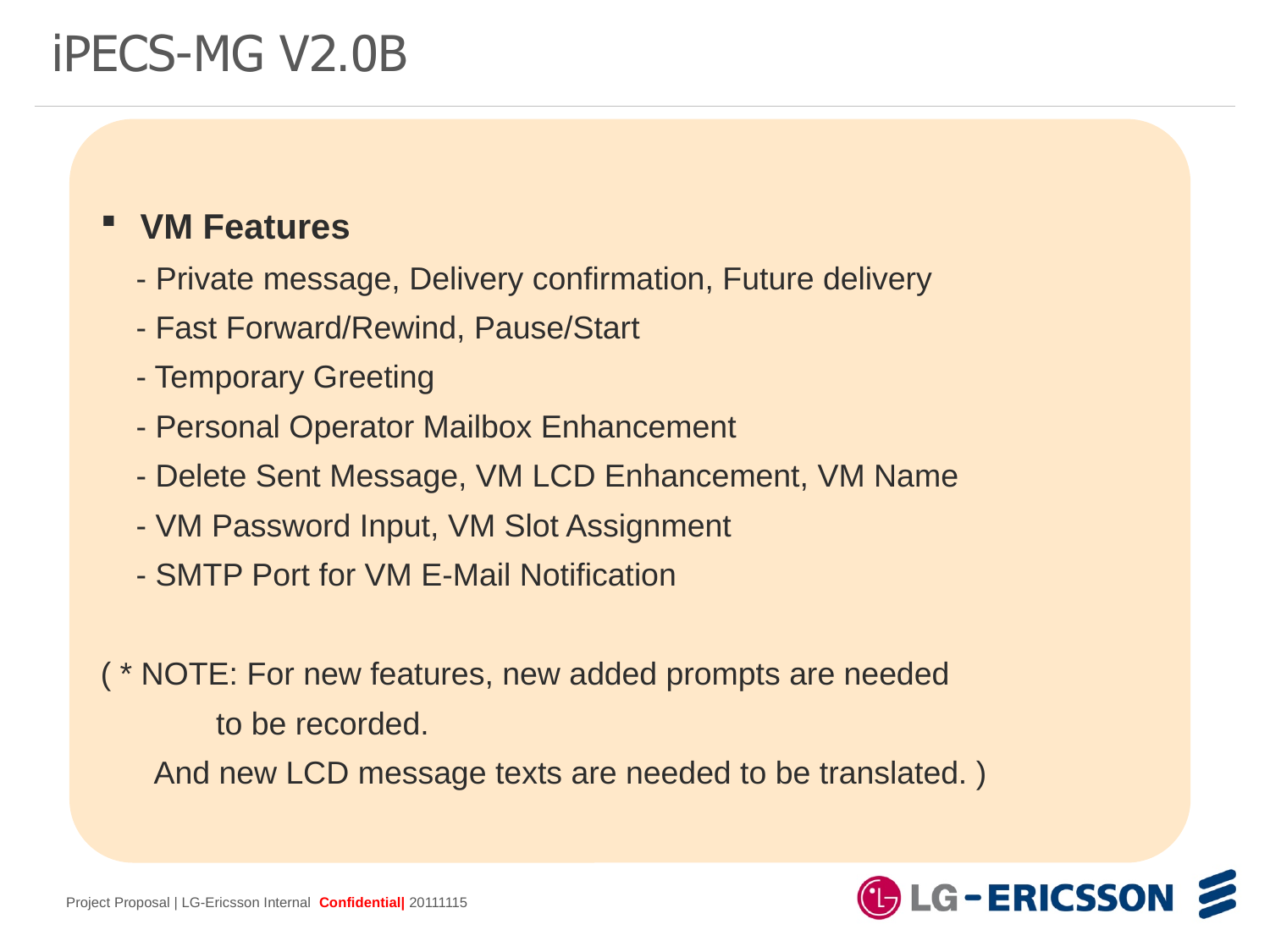

iPECS-MG V2.0B
 VM Features
    - Private message, Delivery confirmation, Future delivery
    - Fast Forward/Rewind, Pause/Start
    - Temporary Greeting
    - Personal Operator Mailbox Enhancement
    - Delete Sent Message, VM LCD Enhancement, VM Name
    - VM Password Input, VM Slot Assignment
    - SMTP Port for VM E-Mail Notification

( * NOTE: For new features, new added prompts are needed
             to be recorded.
      And new LCD message texts are needed to be translated. )